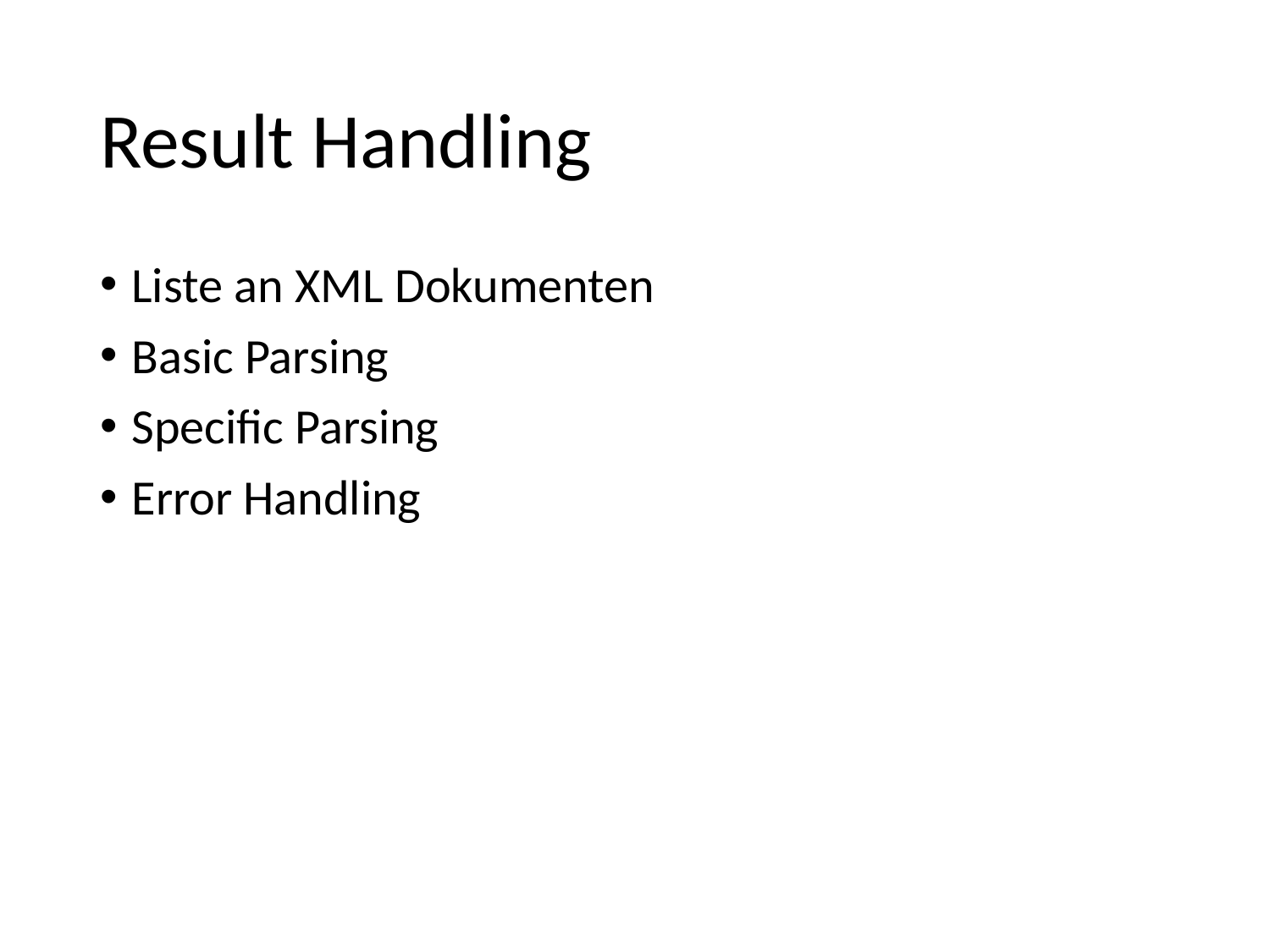

# Result Handling
Liste an XML Dokumenten
Basic Parsing
Specific Parsing
Error Handling